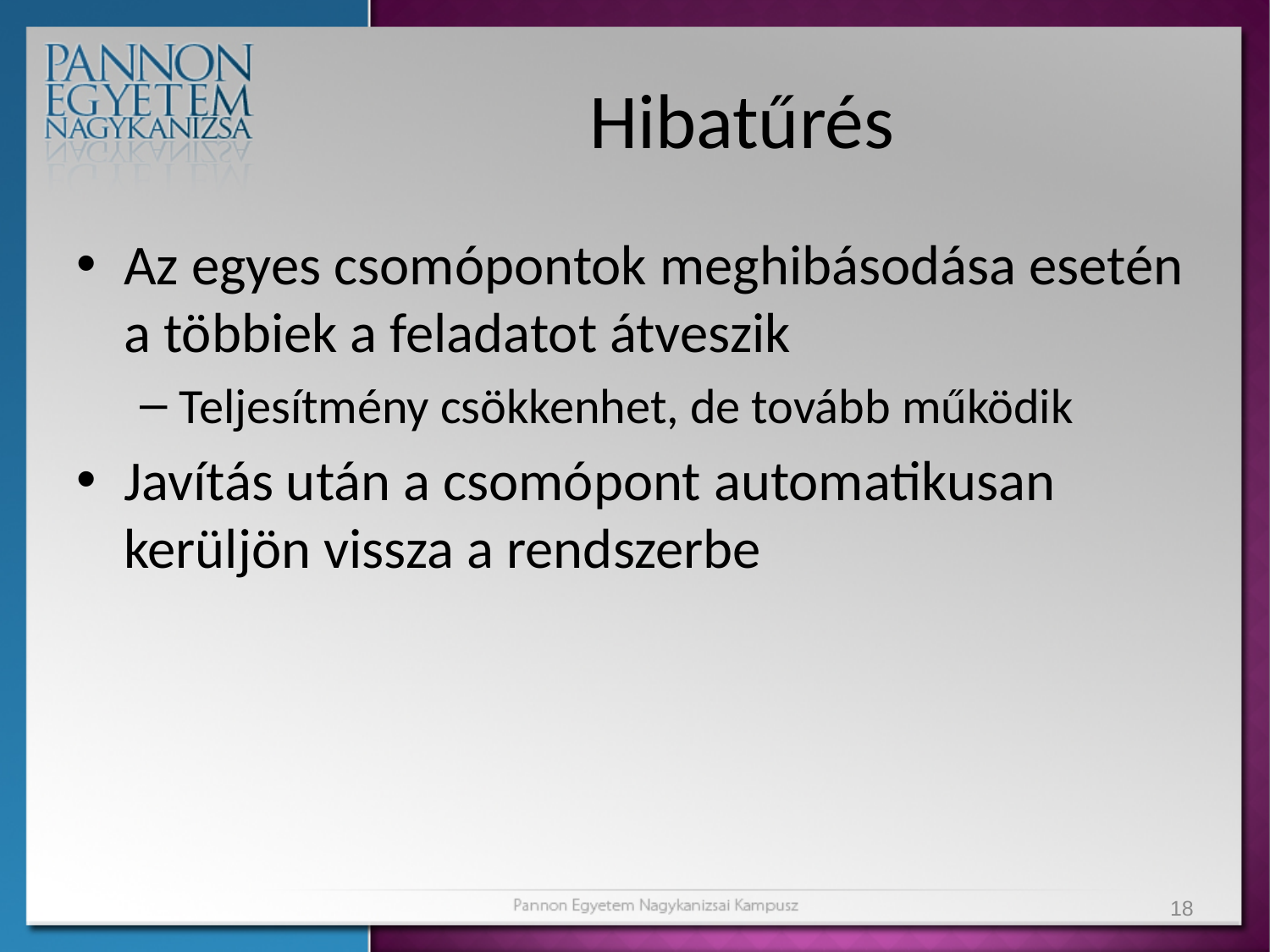

# Hibatűrés
Az egyes csomópontok meghibásodása esetén a többiek a feladatot átveszik
Teljesítmény csökkenhet, de tovább működik
Javítás után a csomópont automatikusan kerüljön vissza a rendszerbe
18